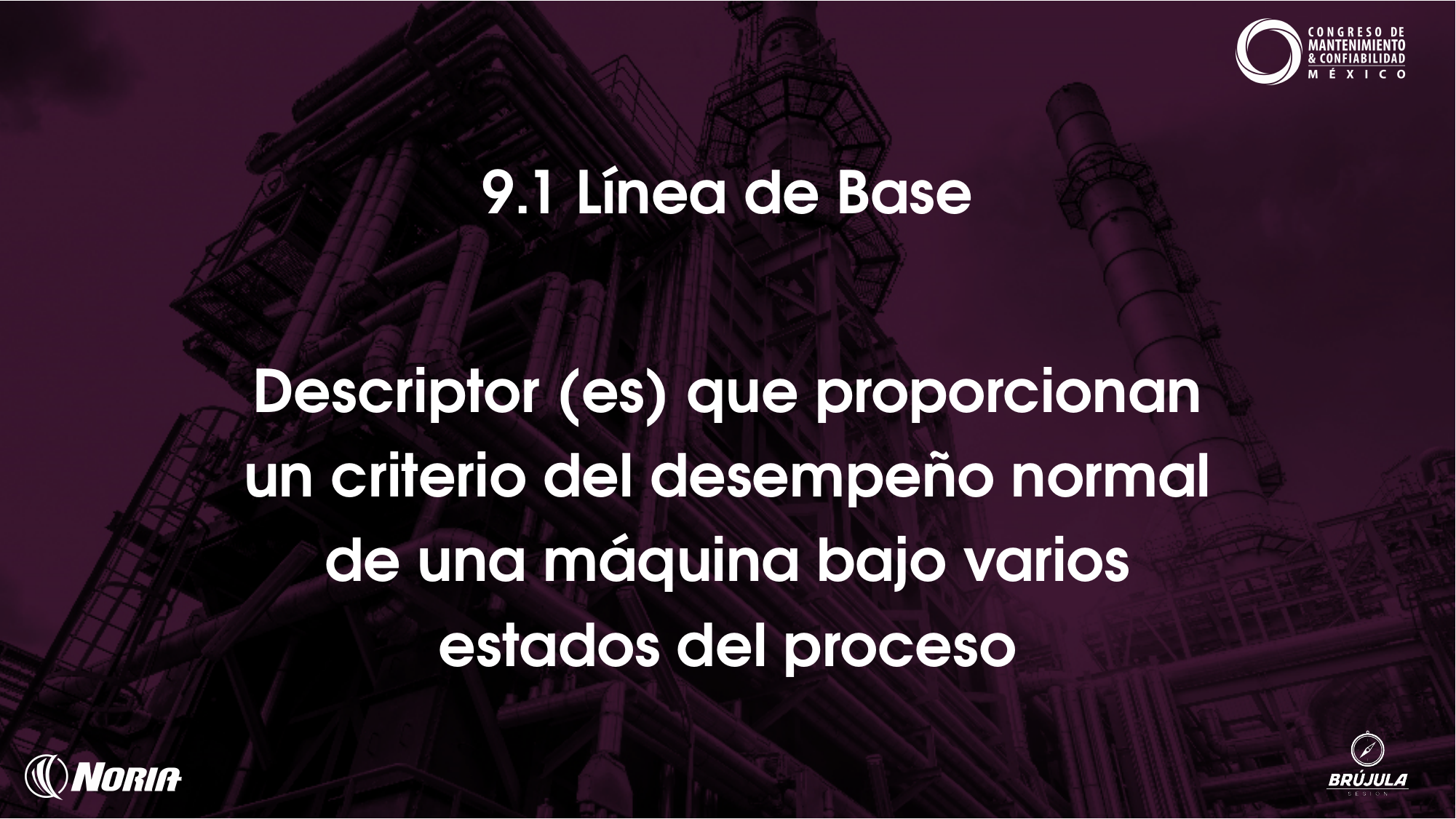

9.1 Línea de Base

Descriptor (es) que proporcionan un criterio del desempeño normal de una máquina bajo varios estados del proceso